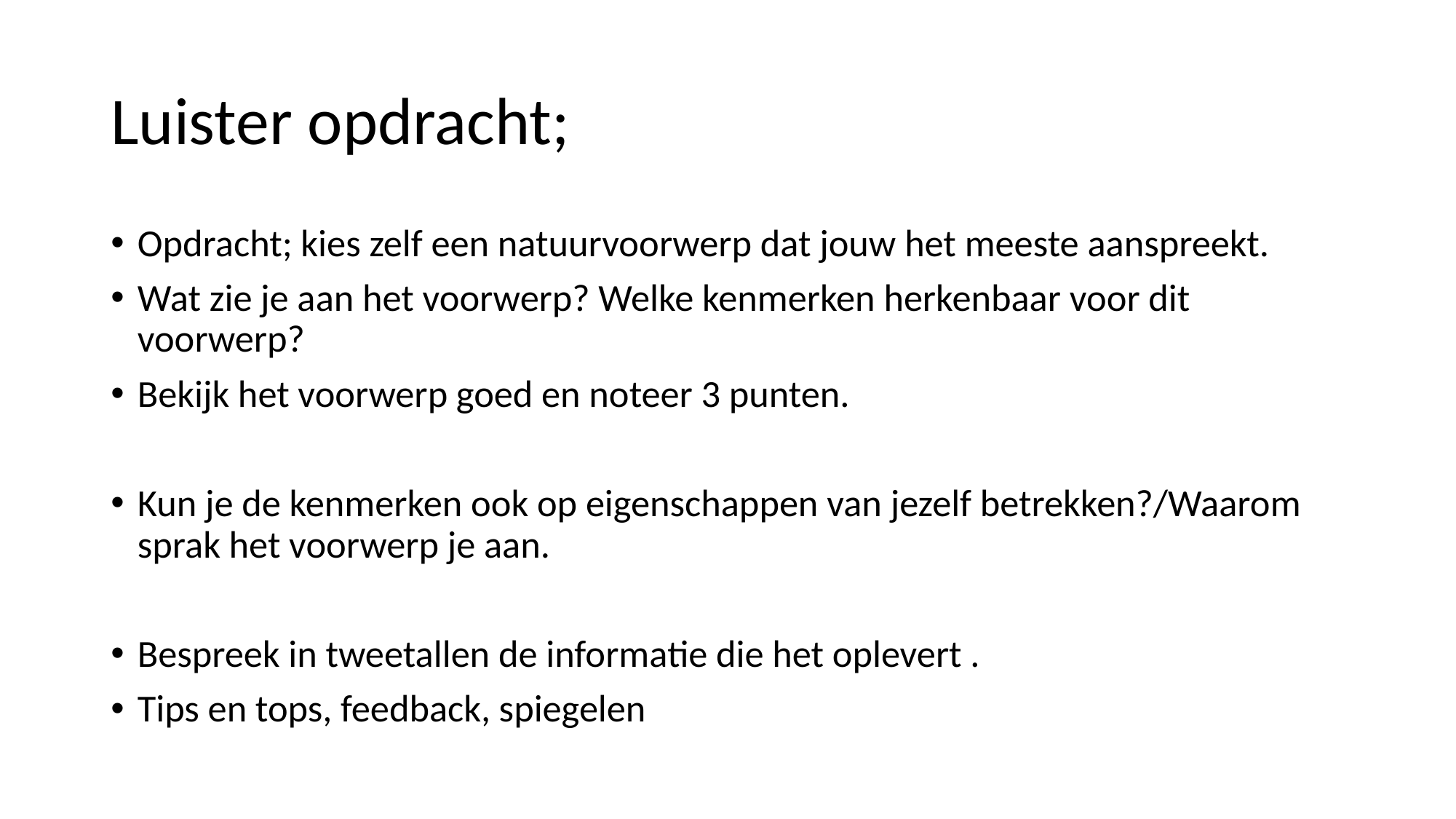

# Luister opdracht;
Opdracht; kies zelf een natuurvoorwerp dat jouw het meeste aanspreekt.
Wat zie je aan het voorwerp? Welke kenmerken herkenbaar voor dit voorwerp?
Bekijk het voorwerp goed en noteer 3 punten.

Kun je de kenmerken ook op eigenschappen van jezelf betrekken?/Waarom sprak het voorwerp je aan.

Bespreek in tweetallen de informatie die het oplevert .
Tips en tops, feedback, spiegelen